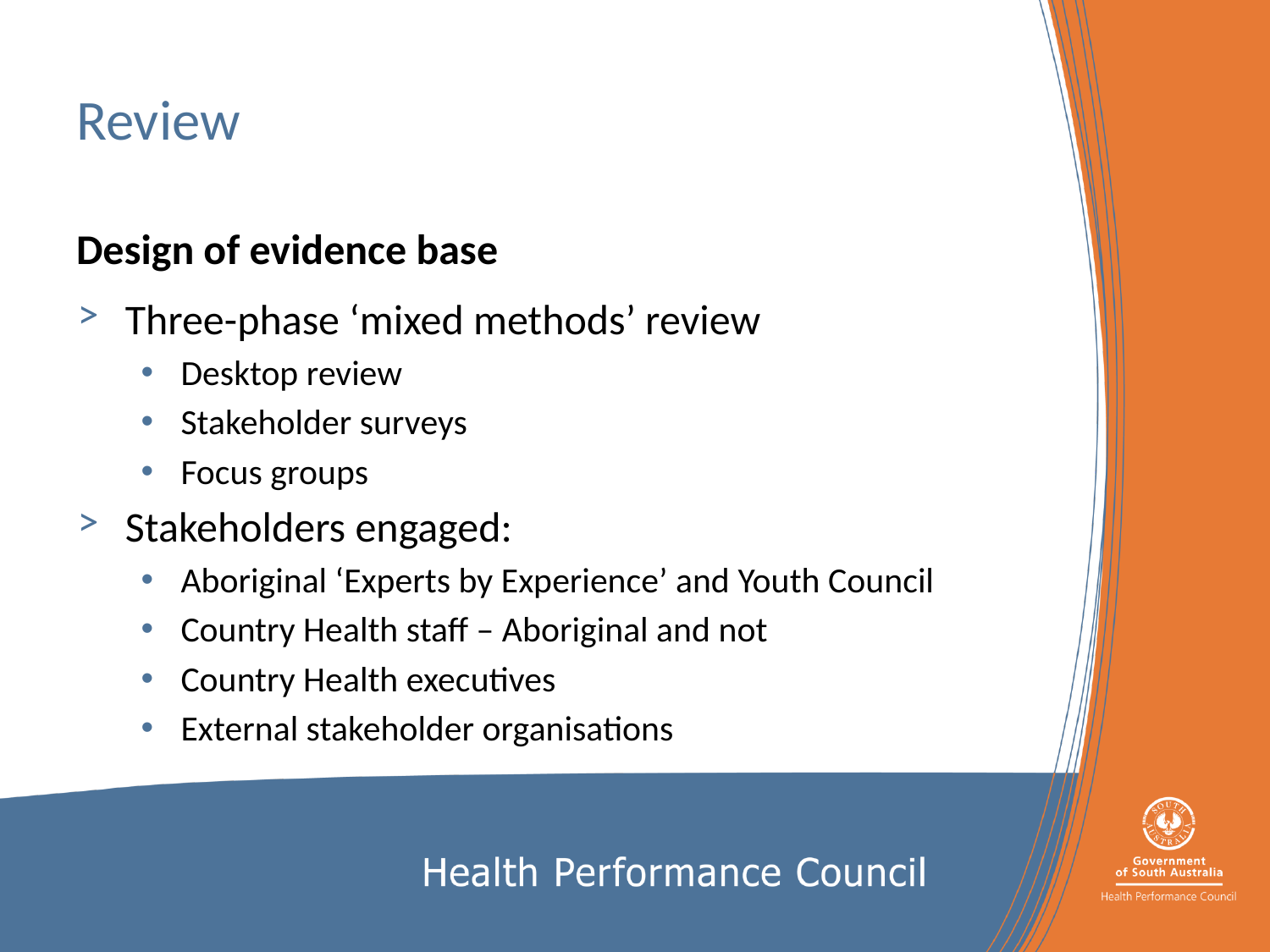

# Review
Design of evidence base
Three-phase ‘mixed methods’ review
Desktop review
Stakeholder surveys
Focus groups
Stakeholders engaged:
Aboriginal ‘Experts by Experience’ and Youth Council
Country Health staff – Aboriginal and not
Country Health executives
External stakeholder organisations